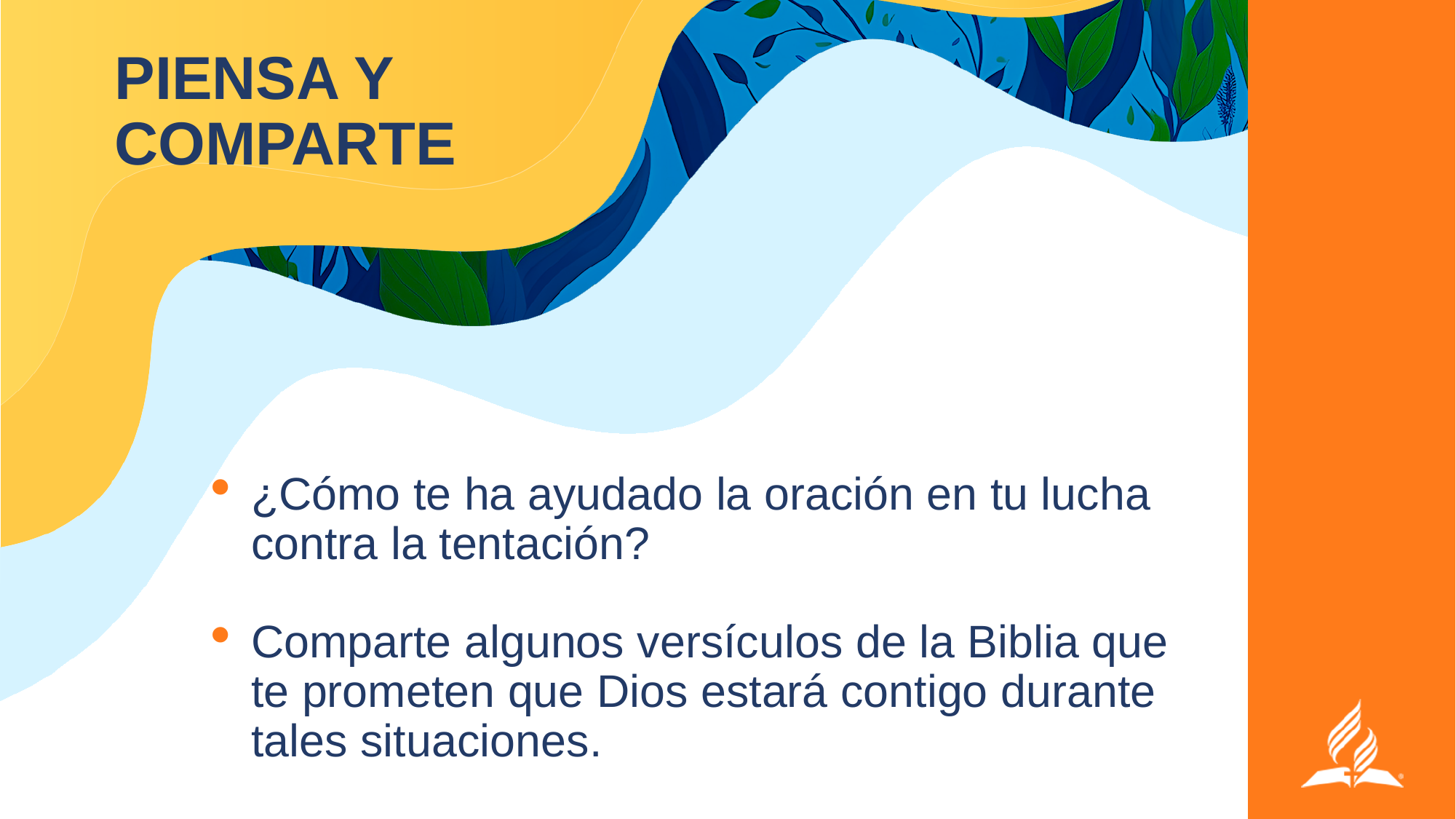

# PIENSA Y COMPARTE
¿Cómo te ha ayudado la oración en tu lucha contra la tentación?

Comparte algunos versículos de la Biblia que te prometen que Dios estará contigo durante tales situaciones.